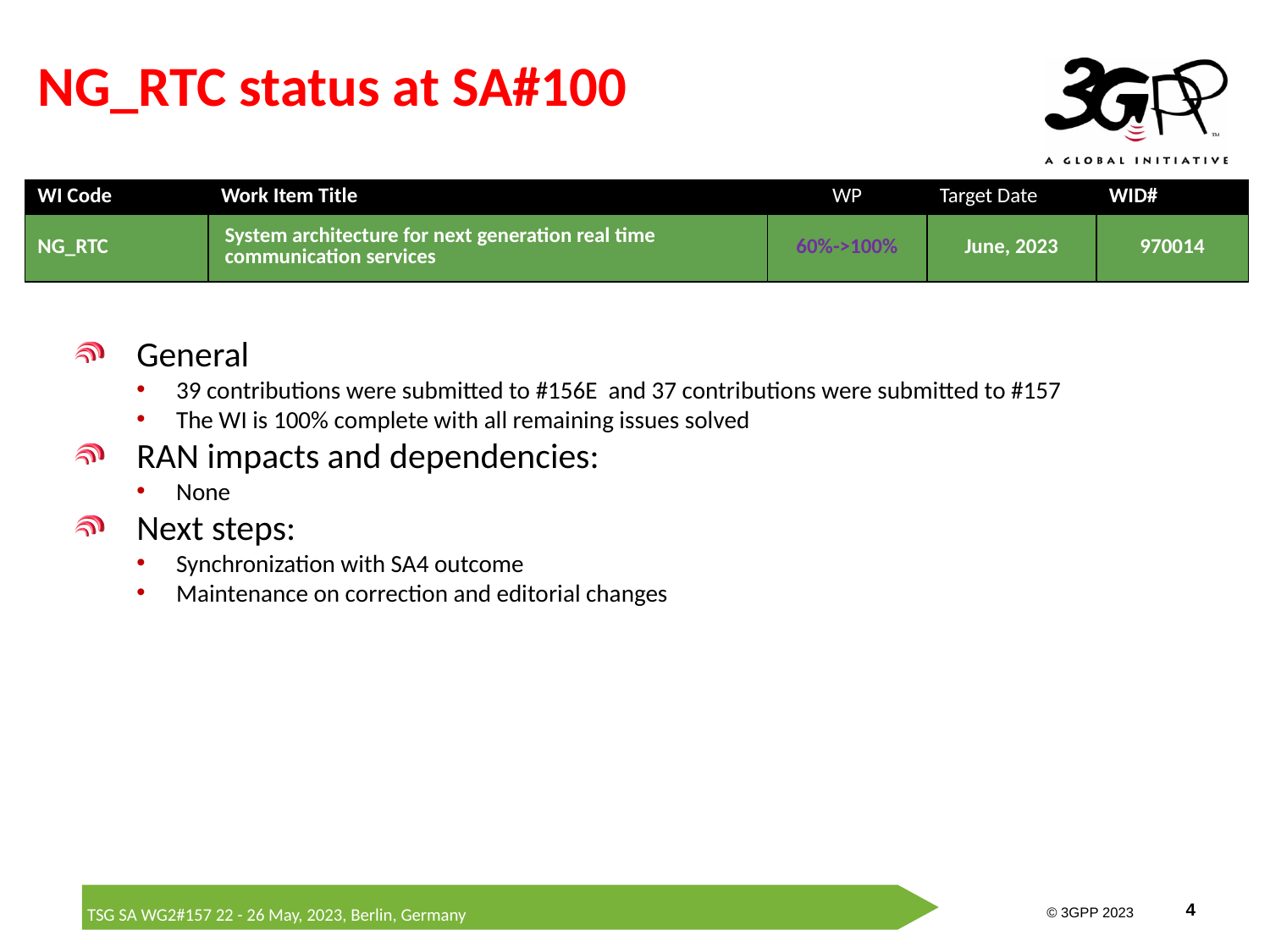

# NG_RTC status at SA#100
| WI Code | Work Item Title | WP | Target Date | WID# |
| --- | --- | --- | --- | --- |
| NG\_RTC | System architecture for next generation real time communication services | 60%->100% | June, 2023 | 970014 |
General
39 contributions were submitted to #156E  and 37 contributions were submitted to #157
The WI is 100% complete with all remaining issues solved
RAN impacts and dependencies:
None
Next steps:
Synchronization with SA4 outcome
Maintenance on correction and editorial changes